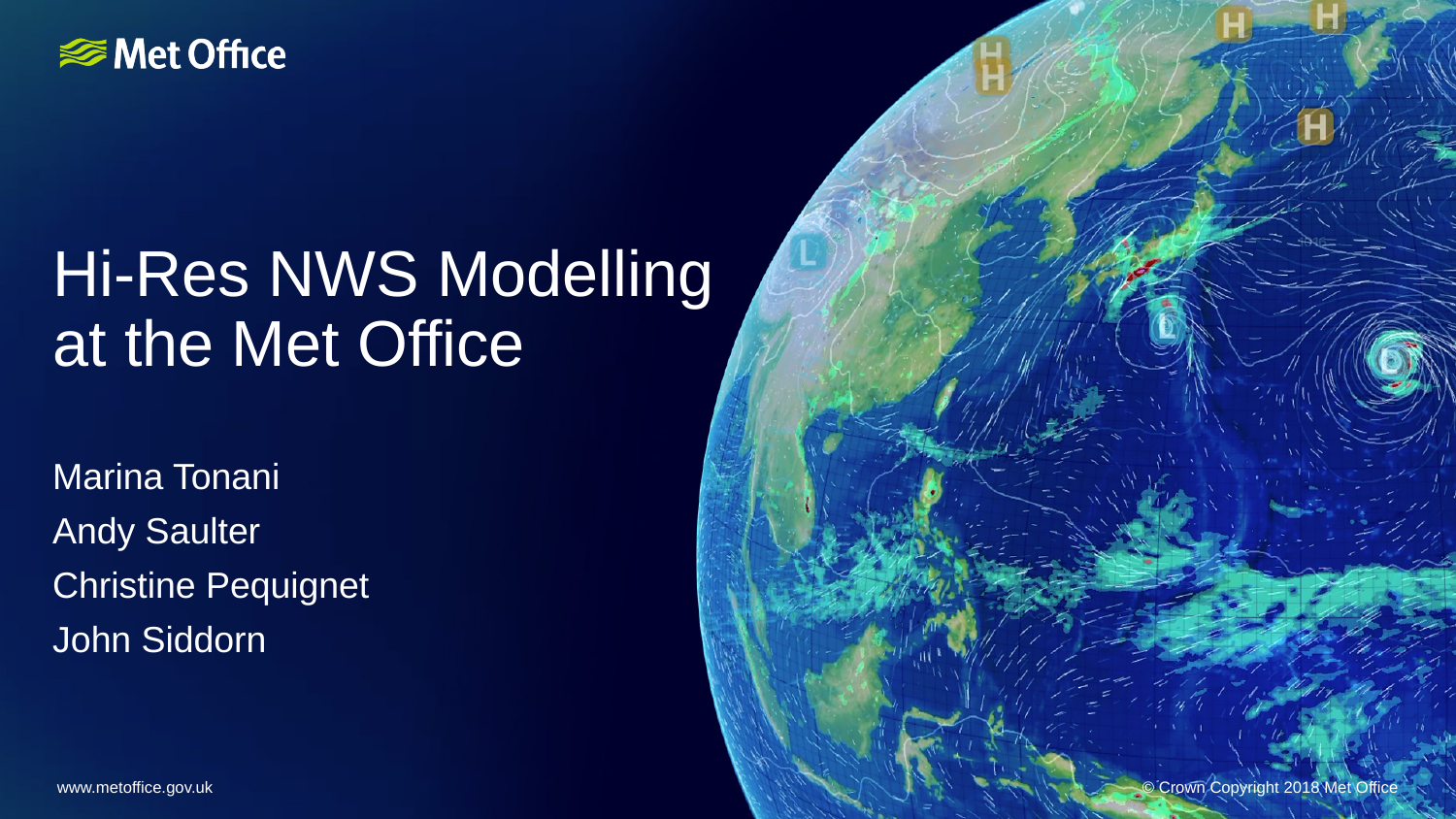

# Hi-Res NWS Modelling at the Met Office
Marina Tonani
Andy Saulter
Christine Pequignet
John Siddorn